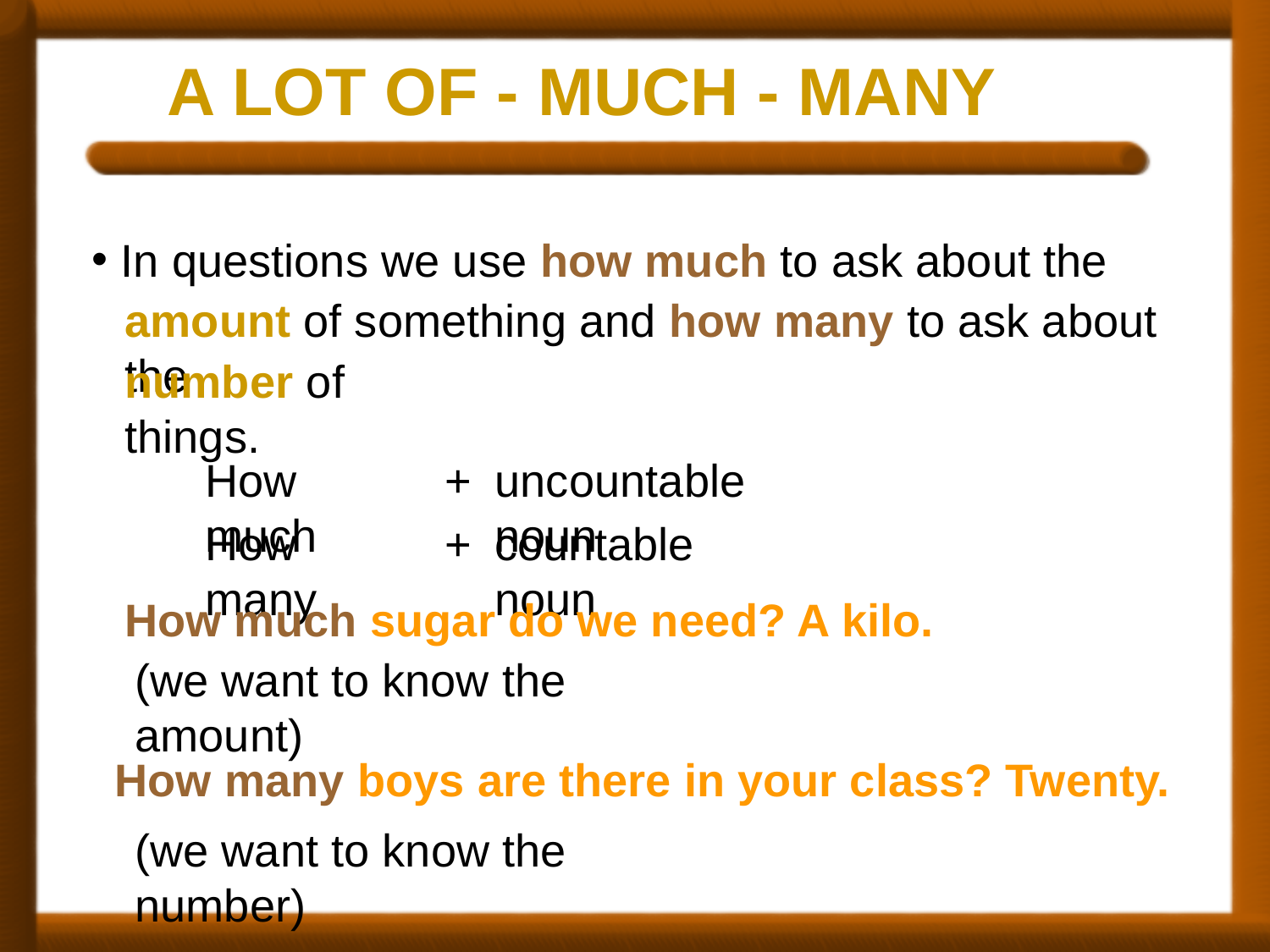

A LOT OF - MUCH - MANY
 In questions we use how much to ask about the
amount of something and how many to ask about the
number of things.
How much
+
uncountable noun
How many
+
countable noun
How much sugar do we need? A kilo.
(we want to know the amount)
How many boys are there in your class? Twenty.
(we want to know the number)